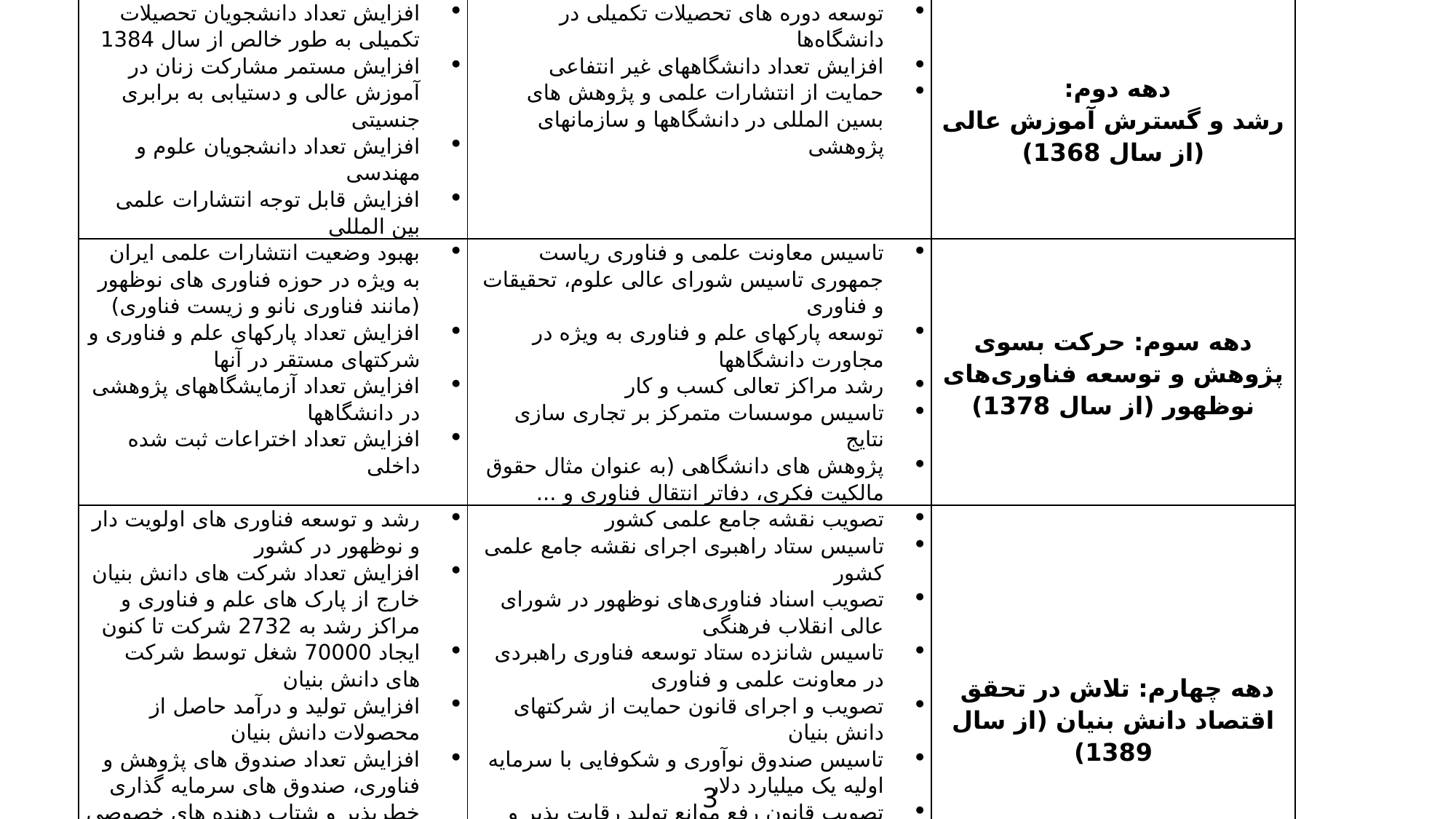

| افزایش تعداد دانشجویان تحصیلات تکمیلی به طور خالص از سال 1384 افزایش مستمر مشارکت زنان در آموزش عالی و دستیابی به برابری جنسیتی افزایش تعداد دانشجویان علوم و مهندسی افزایش قابل توجه انتشارات علمی بین المللی | توسعه دوره های تحصیلات تکمیلی در دانشگاه‌ها افزایش تعداد دانشگاههای غیر انتفاعی حمایت از انتشارات علمی و پژوهش های بسین المللی در دانشگاهها و سازمانهای پژوهشی | دهه دوم: رشد و گسترش آموزش عالی (از سال 1368) |
| --- | --- | --- |
| بهبود وضعیت انتشارات علمی ایران به ویژه در حوزه فناوری های نوظهور (مانند فناوری نانو و زیست فناوری) افزایش تعداد پارکهای علم و فناوری و شرکتهای مستقر در آنها افزایش تعداد آزمایشگاههای پژوهشی در دانشگاهها افزایش تعداد اختراعات ثبت شده داخلی | تاسیس معاونت علمی و فناوری ریاست جمهوری تاسیس شورای عالی علوم، تحقیقات و فناوری توسعه پارکهای علم و فناوری به ویژه در مجاورت دانشگاهها رشد مراکز تعالی کسب و کار تاسیس موسسات متمرکز بر تجاری سازی نتایج پژوهش های دانشگاهی (به عنوان مثال حقوق مالکیت فکری، دفاتر انتقال فناوری و ... | دهه سوم: حرکت بسوی پژوهش و توسعه فناوری‌های نوظهور (از سال 1378) |
| رشد و توسعه فناوری های اولویت دار و نوظهور در کشور افزایش تعداد شرکت های دانش بنیان خارج از پارک های علم و فناوری و مراکز رشد به 2732 شرکت تا کنون ایجاد 70000 شغل توسط شرکت های دانش بنیان افزایش تولید و درآمد حاصل از محصولات دانش بنیان افزایش تعداد صندوق های پژوهش و فناوری، صندوق های سرمایه گذاری خطرپذیر و شتاب دهنده های خصوصی نوآوری | تصویب نقشه جامع علمی کشور تاسیس ستاد راهبری اجرای نقشه جامع علمی کشور تصویب اسناد فناوری‌های نوظهور در شورای عالی انقلاب فرهنگی تاسیس شانزده ستاد توسعه فناوری راهبردی در معاونت علمی و فناوری تصویب و اجرای قانون حمایت از شرکتهای دانش بنیان تاسیس صندوق نوآوری و شکوفایی با سرمایه اولیه یک میلیارد دلار تصویب قانون رفع موانع تولید رقابت پذیر و تقویت آن در امر صادرات و ماده 43 آن که به توسعه تولید دانش بنیان اختصاص دارد تصویب پیوست فناوری در قراردادهای بین المللی | دهه چهارم: تلاش در تحقق اقتصاد دانش بنیان (از سال 1389) |
3